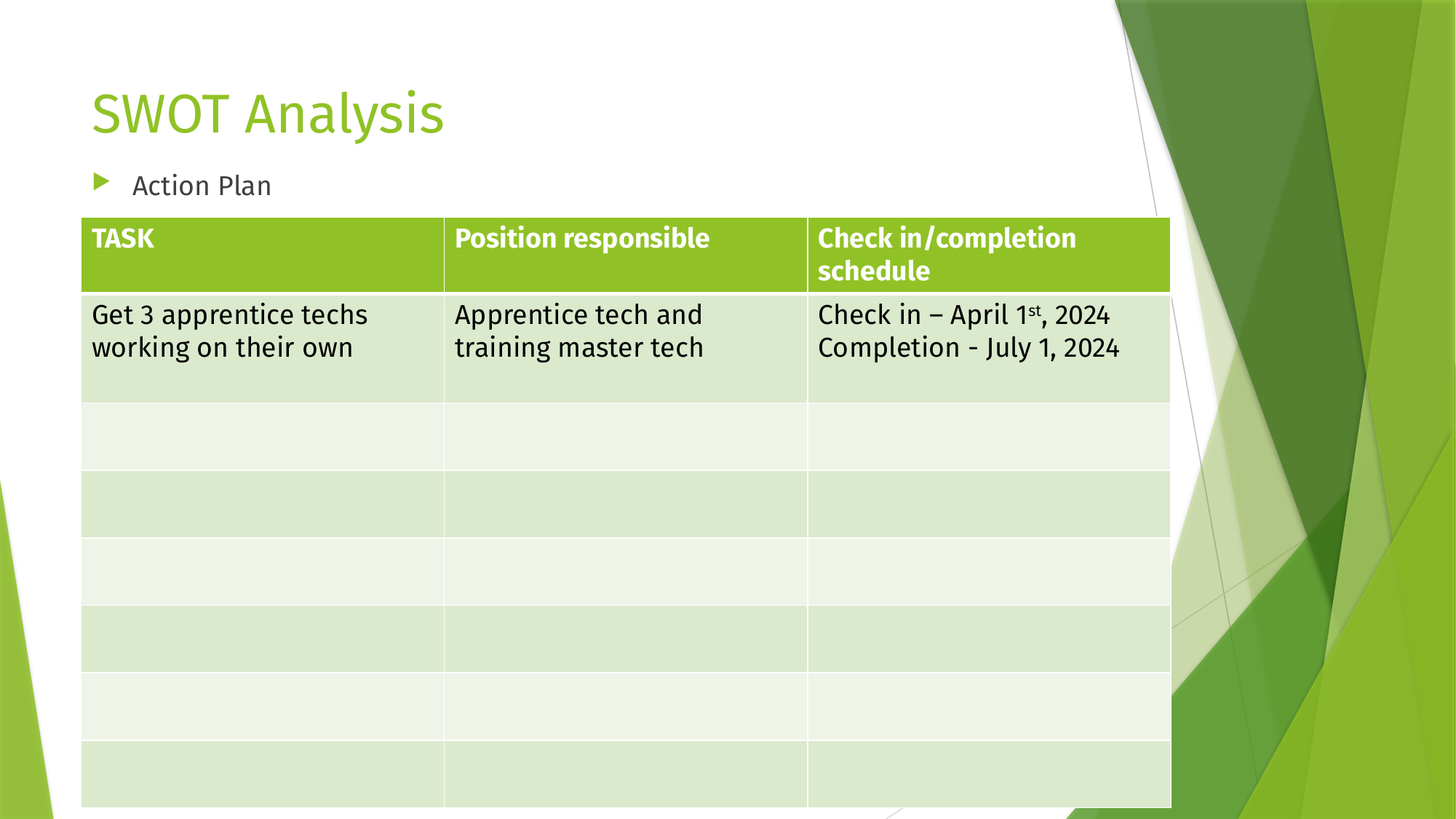

# SWOT Analysis
Action Plan

| TASK | Position responsible | Check in/completion schedule |
| --- | --- | --- |
| Get 3 apprentice techs working on their own | Apprentice tech and training master tech | Check in – April 1st, 2024 Completion - July 1, 2024 |
|  |  |  |
|  |  |  |
|  |  |  |
|  |  |  |
|  |  |  |
|  |  |  |